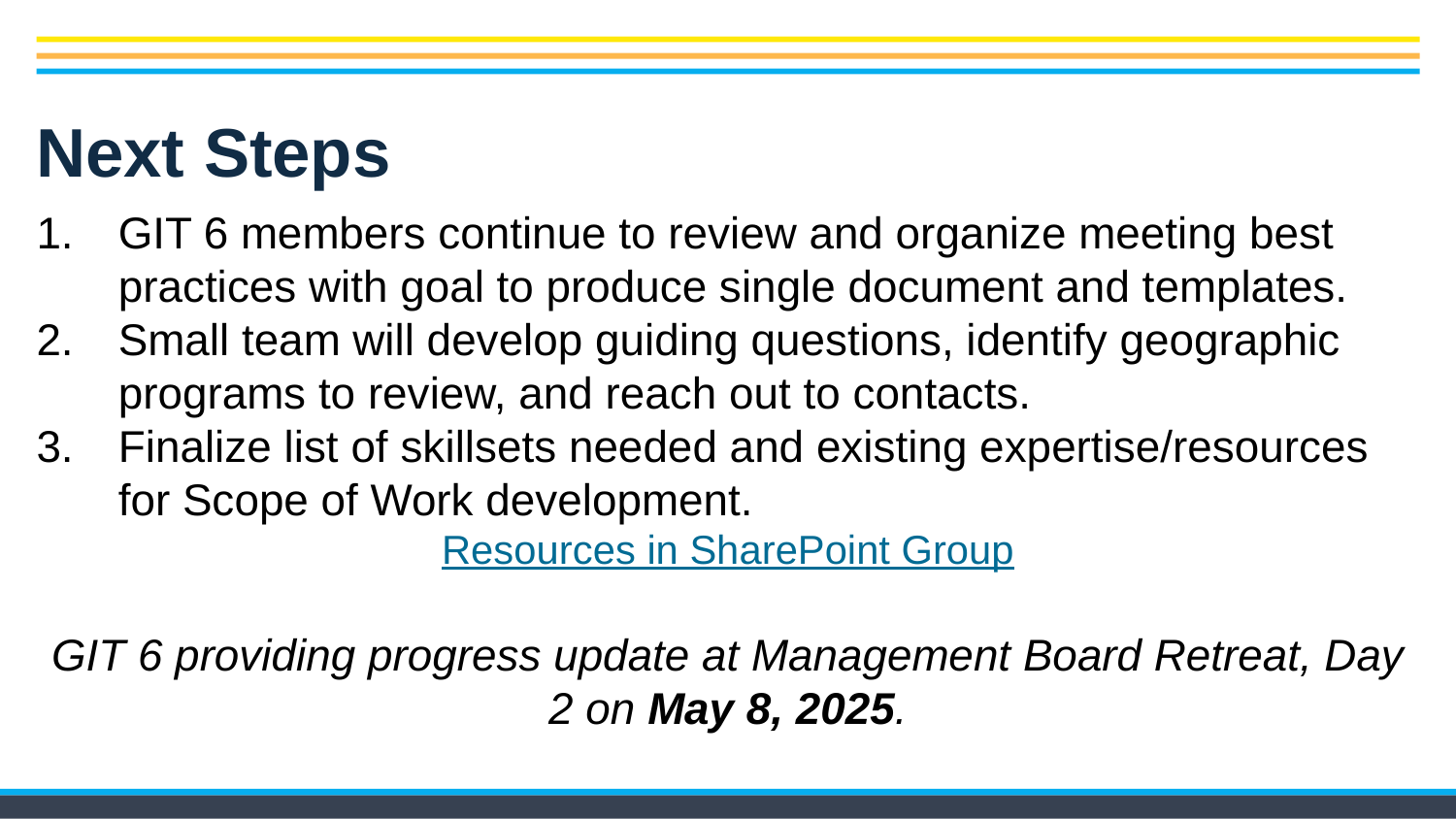

# Next Steps
GIT 6 members continue to review and organize meeting best practices with goal to produce single document and templates.
Small team will develop guiding questions, identify geographic programs to review, and reach out to contacts.
Finalize list of skillsets needed and existing expertise/resources for Scope of Work development.
Resources in SharePoint Group

GIT 6 providing progress update at Management Board Retreat, Day 2 on May 8, 2025.